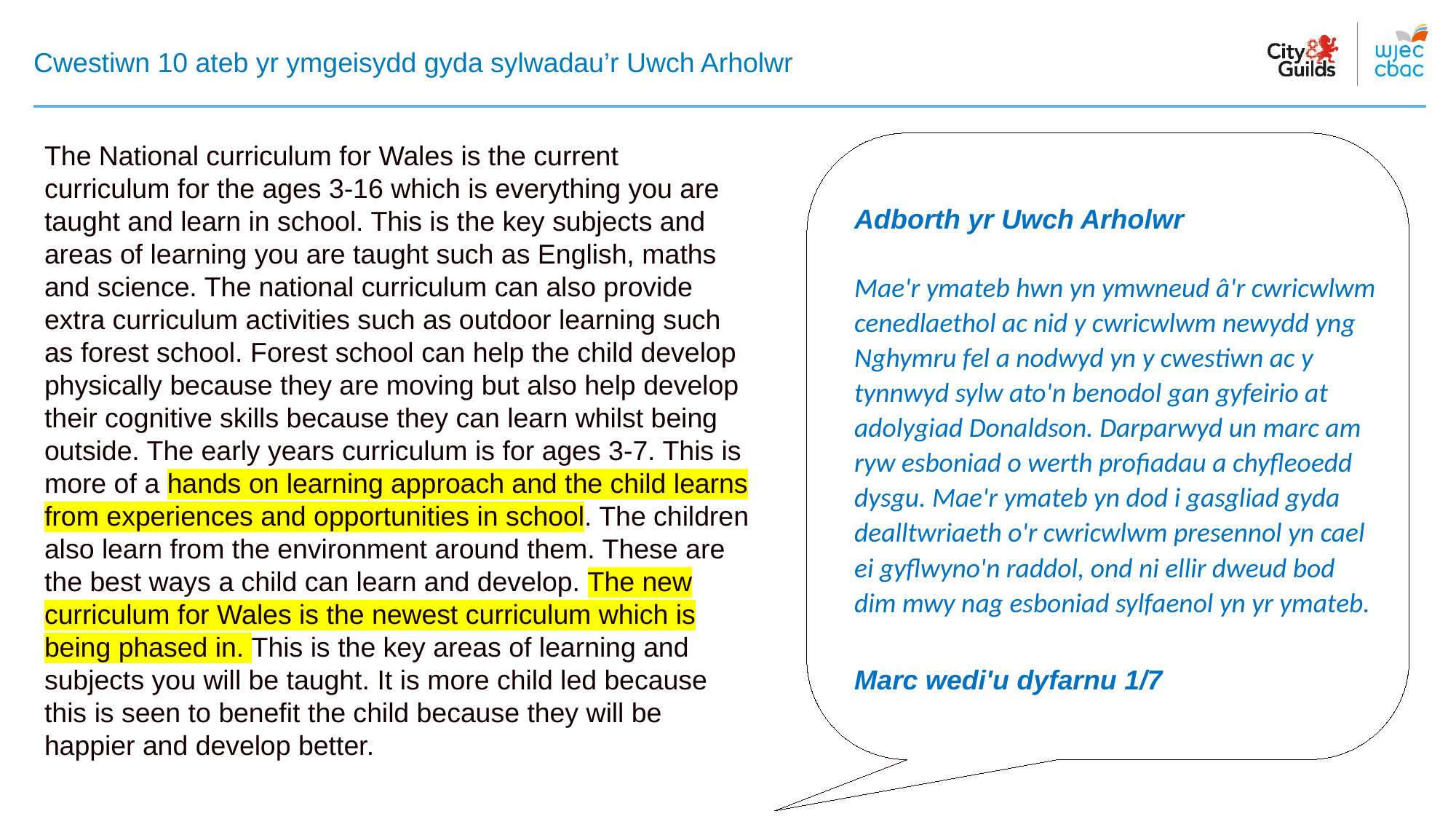

# Cwestiwn 10 ateb yr ymgeisydd gyda sylwadau’r Uwch Arholwr
The National curriculum for Wales is the current curriculum for the ages 3-16 which is everything you are taught and learn in school. This is the key subjects and areas of learning you are taught such as English, maths and science. The national curriculum can also provide extra curriculum activities such as outdoor learning such as forest school. Forest school can help the child develop physically because they are moving but also help develop their cognitive skills because they can learn whilst being outside. The early years curriculum is for ages 3-7. This is more of a hands on learning approach and the child learns from experiences and opportunities in school. The children also learn from the environment around them. These are the best ways a child can learn and develop. The new curriculum for Wales is the newest curriculum which is being phased in. This is the key areas of learning and subjects you will be taught. It is more child led because this is seen to benefit the child because they will be happier and develop better.

Adborth yr Uwch Arholwr

​Mae'r ymateb hwn yn ymwneud â'r cwricwlwm cenedlaethol ac nid y cwricwlwm newydd yng Nghymru fel a nodwyd yn y cwestiwn ac y tynnwyd sylw ato'n benodol gan gyfeirio at adolygiad Donaldson. Darparwyd un marc am ryw esboniad o werth profiadau a chyfleoedd dysgu. Mae'r ymateb yn dod i gasgliad gyda dealltwriaeth o'r cwricwlwm presennol yn cael ei gyflwyno'n raddol, ond ni ellir dweud bod dim mwy nag esboniad sylfaenol yn yr ymateb.

Marc wedi'u dyfarnu 1/7